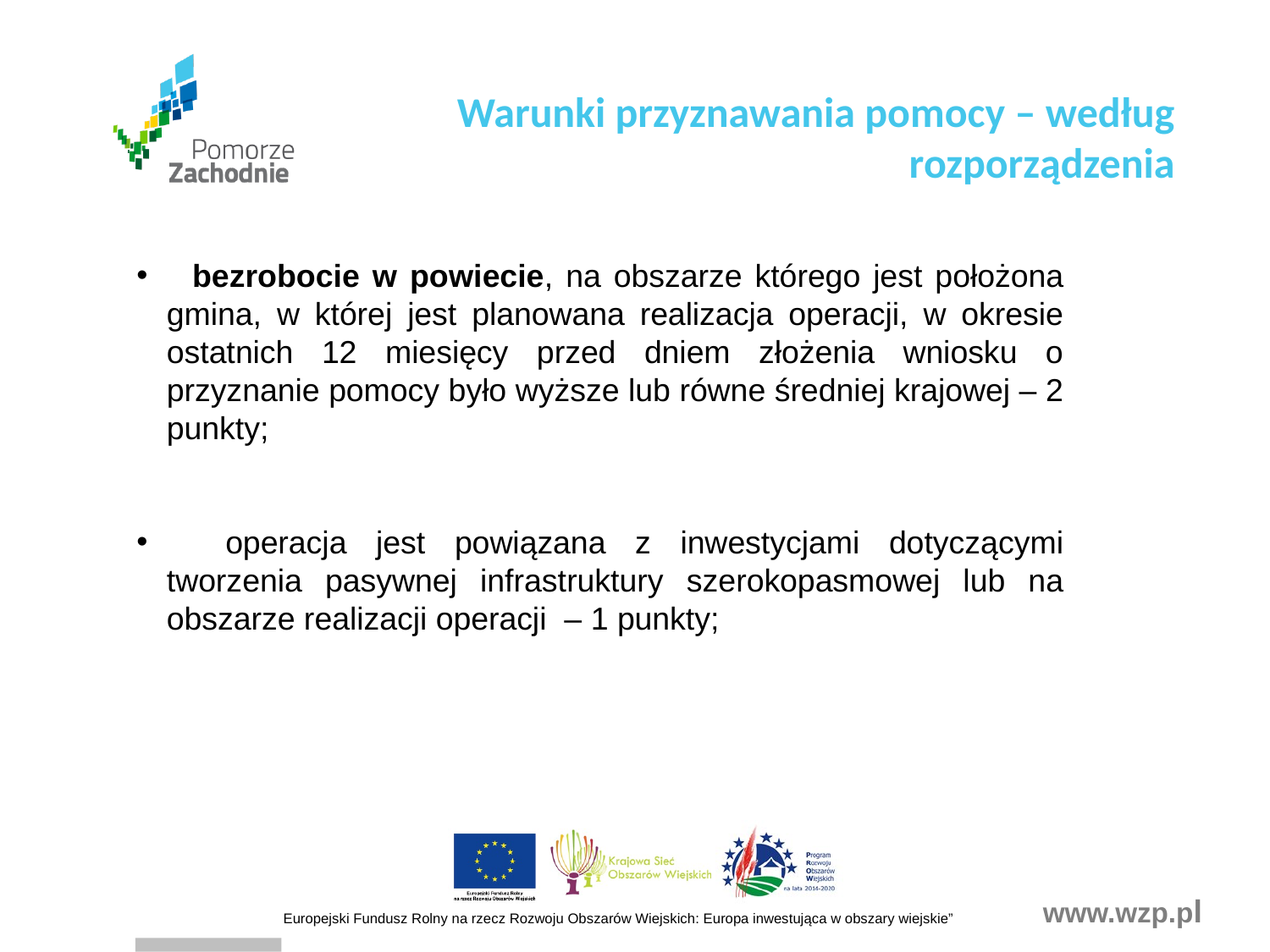

Warunki przyznawania pomocy – według rozporządzenia
  bezrobocie w powiecie, na obszarze którego jest położona gmina, w której jest planowana realizacja operacji, w okresie ostatnich 12 miesięcy przed dniem złożenia wniosku o przyznanie pomocy było wyższe lub równe średniej krajowej – 2 punkty;

  operacja jest powiązana z inwestycjami dotyczącymi tworzenia pasywnej infrastruktury szerokopasmowej lub na obszarze realizacji operacji  – 1 punkty;